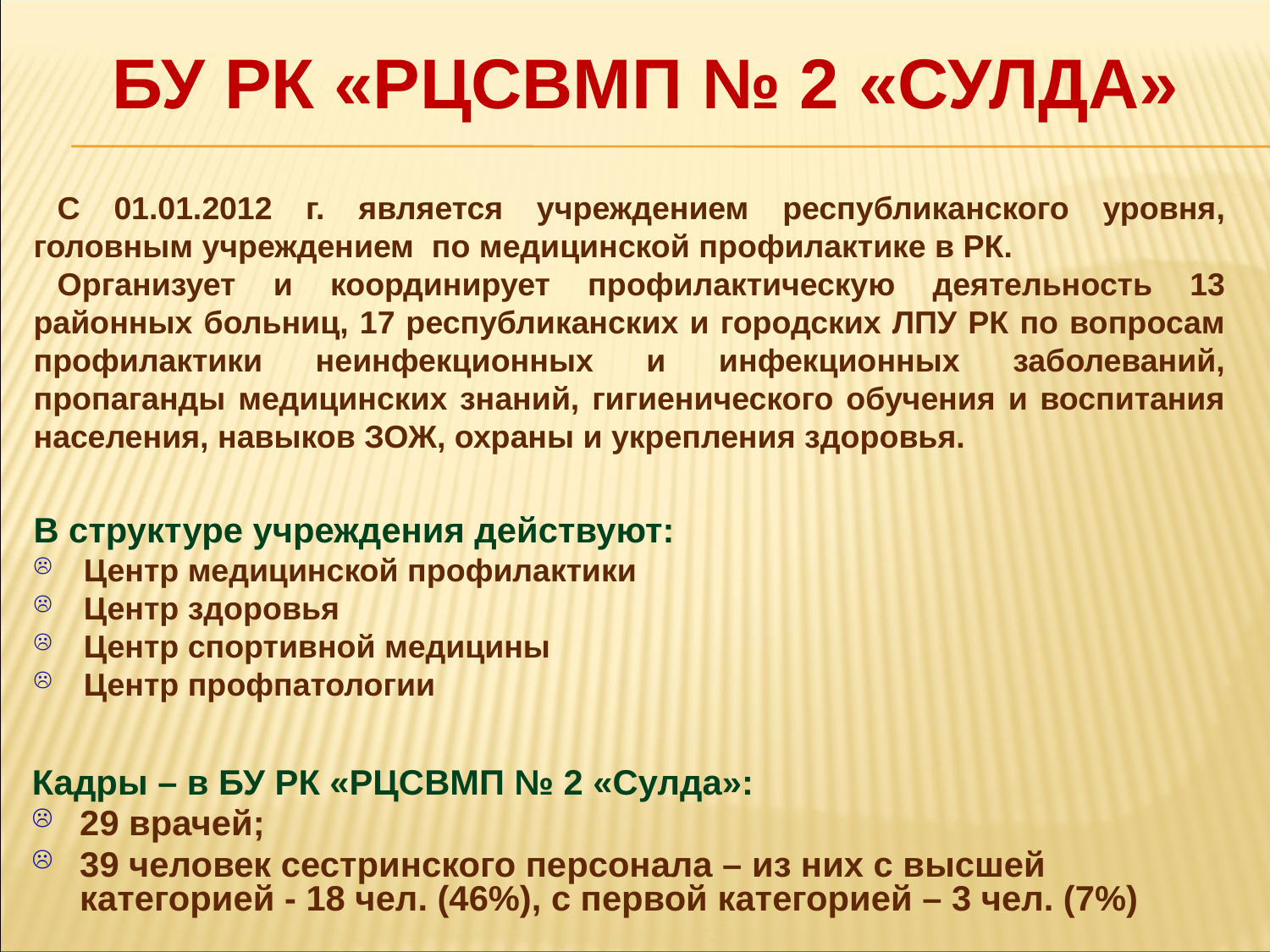

БУ РК «РЦСВМП № 2 «СУЛДА»
С 01.01.2012 г. является учреждением республиканского уровня, головным учреждением  по медицинской профилактике в РК.
Организует и координирует профилактическую деятельность 13 районных больниц, 17 республиканских и городских ЛПУ РК по вопросам профилактики неинфекционных и инфекционных заболеваний, пропаганды медицинских знаний, гигиенического обучения и воспитания населения, навыков ЗОЖ, охраны и укрепления здоровья.
В структуре учреждения действуют:
Центр медицинской профилактики
Центр здоровья
Центр спортивной медицины
Центр профпатологии
Кадры – в БУ РК «РЦСВМП № 2 «Сулда»:
29 врачей;
39 человек сестринского персонала – из них с высшей категорией - 18 чел. (46%), с первой категорией – 3 чел. (7%)